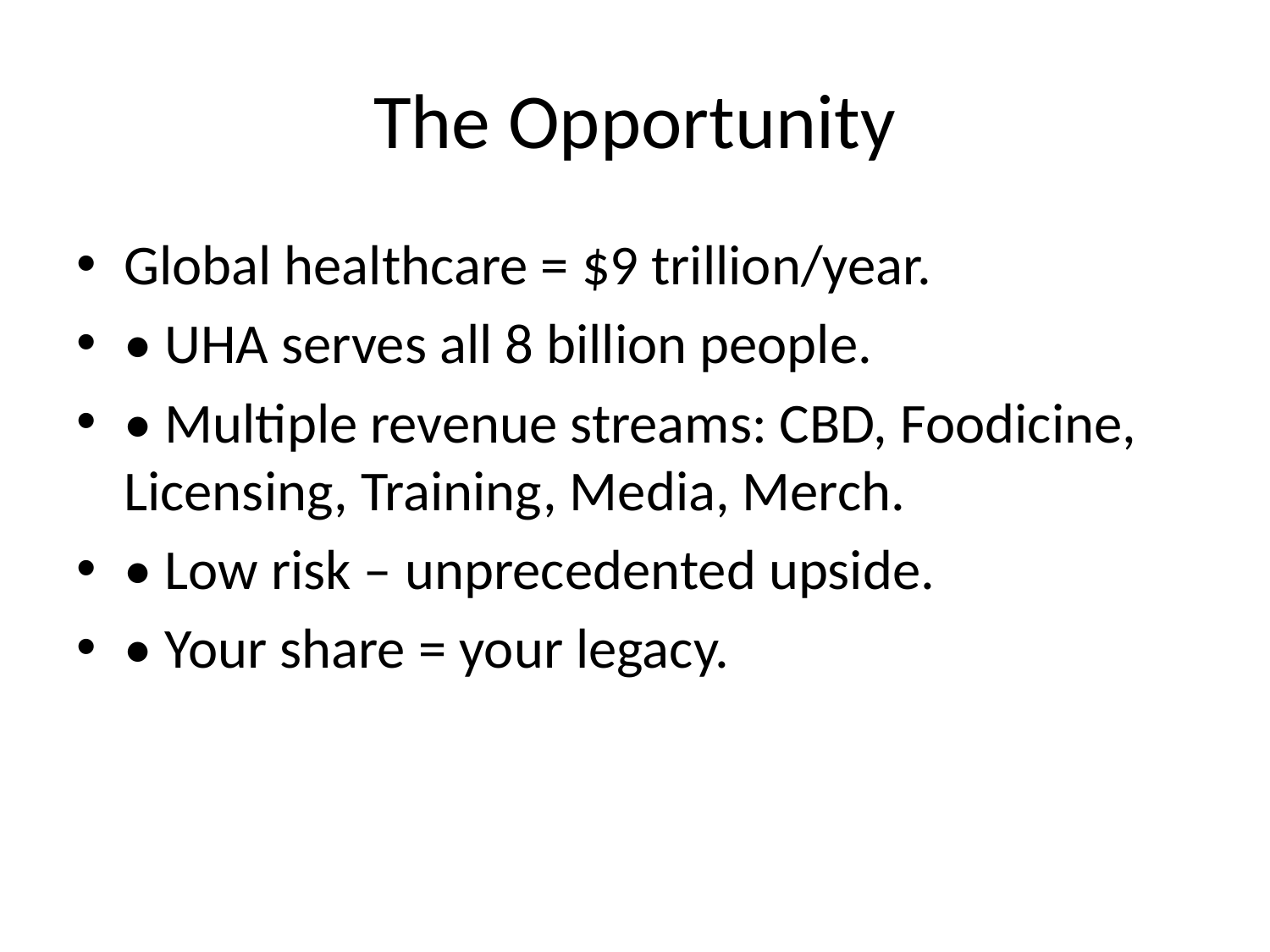

# The Opportunity
Global healthcare = $9 trillion/year.
• UHA serves all 8 billion people.
• Multiple revenue streams: CBD, Foodicine, Licensing, Training, Media, Merch.
• Low risk – unprecedented upside.
• Your share = your legacy.